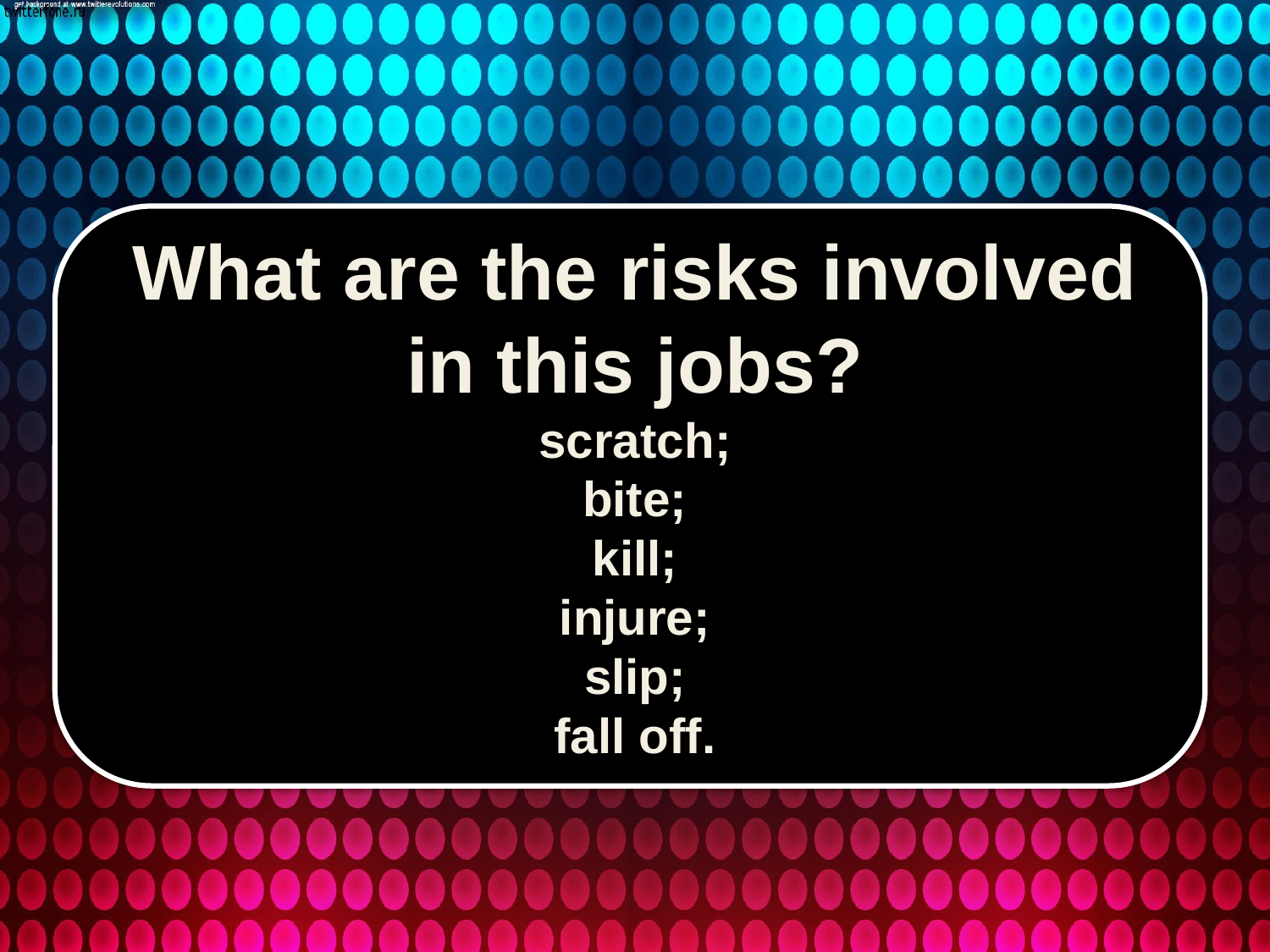

What are the risks involved
in this jobs?
scratch;
bite;
kill;
injure;
slip;
fall off.